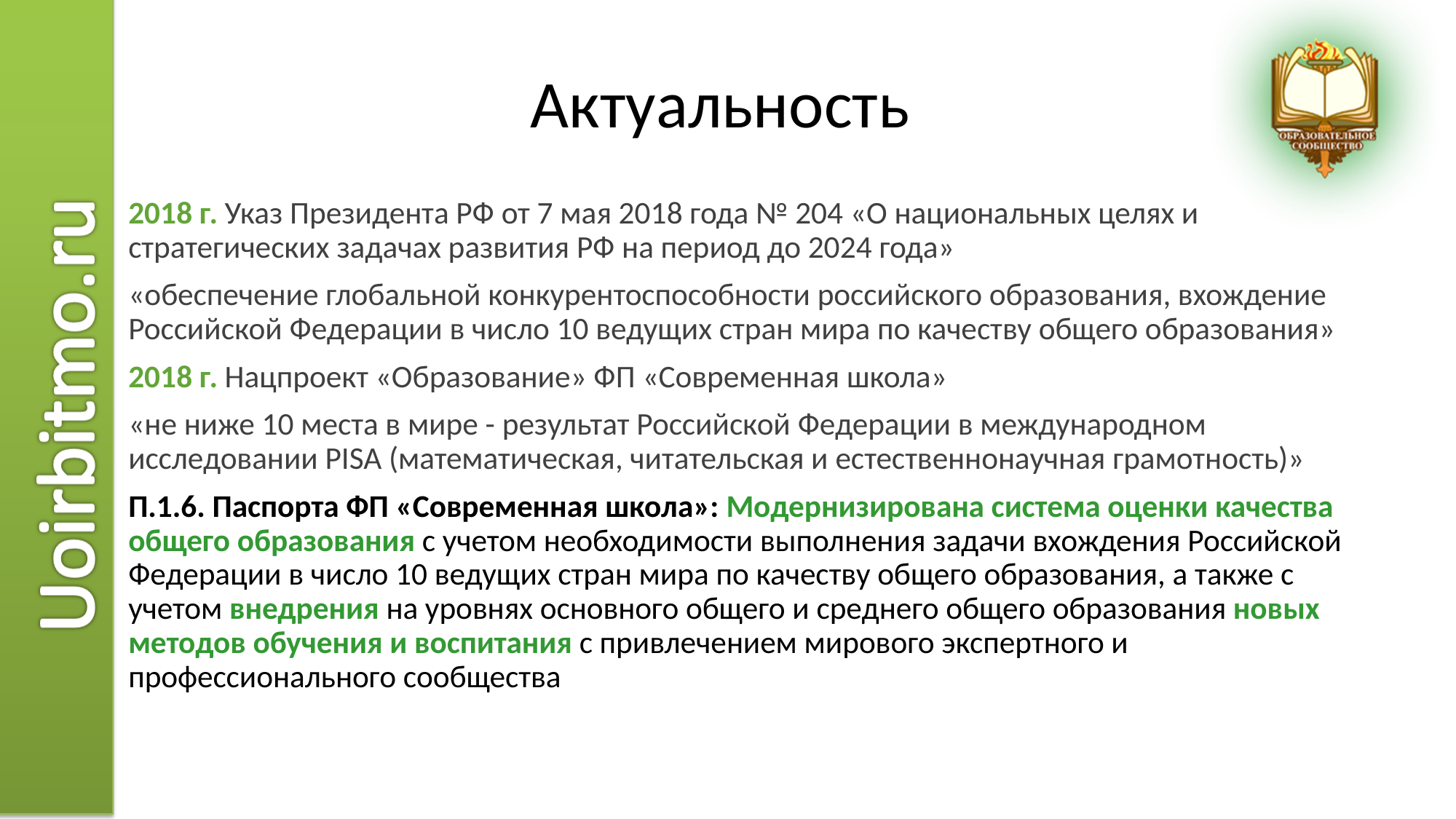

# Актуальность
2018 г. Указ Президента РФ от 7 мая 2018 года № 204 «О национальных целях и стратегических задачах развития РФ на период до 2024 года»
«обеспечение глобальной конкурентоспособности российского образования, вхождение Российской Федерации в число 10 ведущих стран мира по качеству общего образования»
2018 г. Нацпроект «Образование» ФП «Современная школа»
«не ниже 10 места в мире - результат Российской Федерации в международном исследовании PISA (математическая, читательская и естественнонаучная грамотность)»
П.1.6. Паспорта ФП «Современная школа»: Модернизирована система оценки качества общего образования с учетом необходимости выполнения задачи вхождения Российской Федерации в число 10 ведущих стран мира по качеству общего образования, а также с учетом внедрения на уровнях основного общего и среднего общего образования новых методов обучения и воспитания с привлечением мирового экспертного и профессионального сообщества